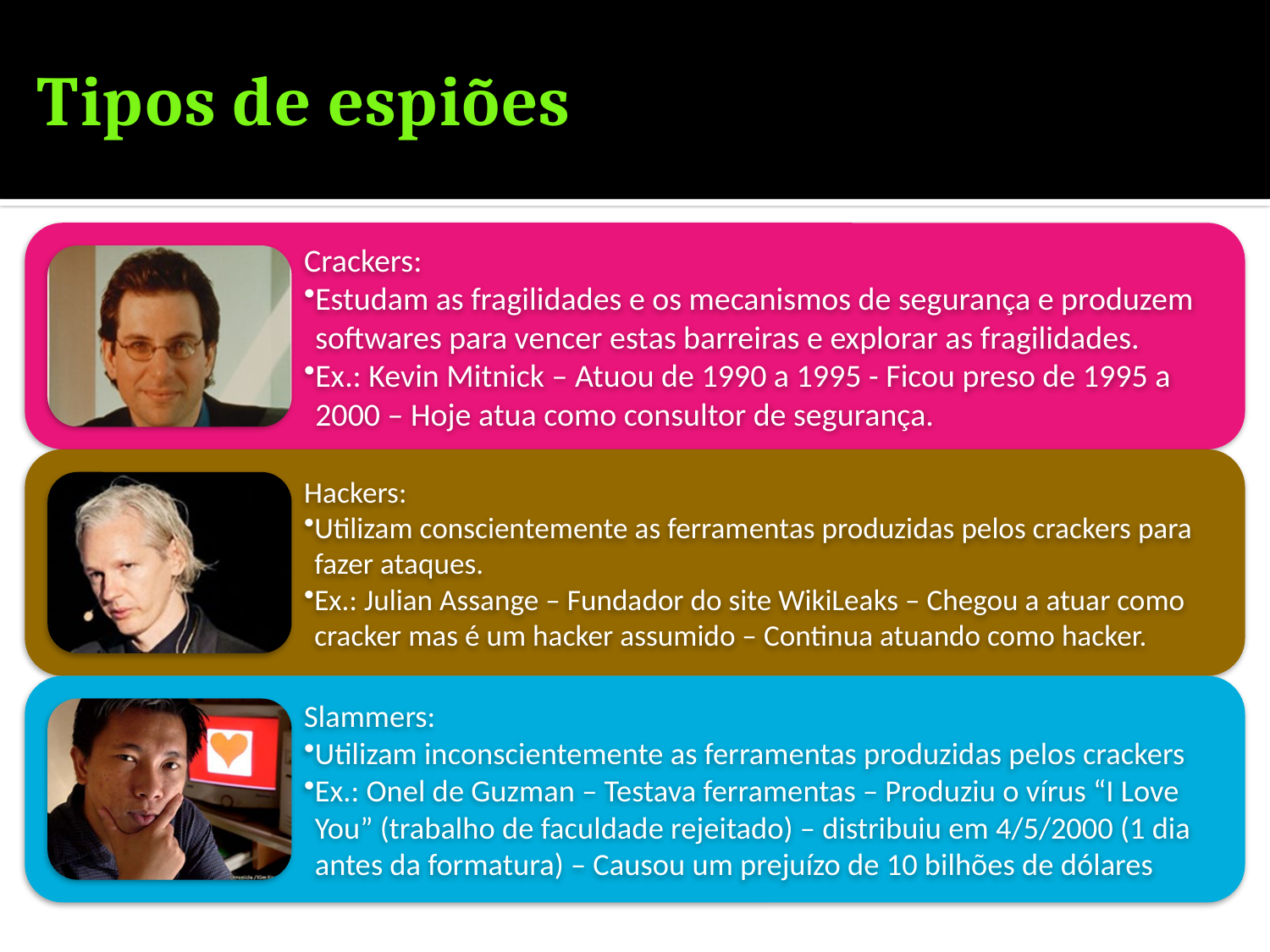

# Tipos de espiões
Crackers:
Estudam as fragilidades e os mecanismos de segurança e produzem softwares para vencer estas barreiras e explorar as fragilidades.
Hackers:
Utilizam conscientemente as ferramentas produzidas pelos crackers para fazer ataques.
Slammers:
Utilizam inconscientemente as ferramentas produzidas pelos crackers
Ex.: Kevin Mitnick – Atuou de 1990 a 1995 - Ficou preso de 1995 a 2000 – Hoje atua como consultor de segurança.
Ex.: Julian Assange – Fundador do site WikiLeaks – Chegou a atuar como cracker mas é um hacker assumido – Continua atuando como hacker.
Ex.: Onel de Guzman – Testava ferramentas – Produziu o vírus “I Love You” (trabalho de faculdade rejeitado) – distribuiu em 4/5/2000 (1 dia antes da formatura) – Causou um prejuízo de 10 bilhões de dólares